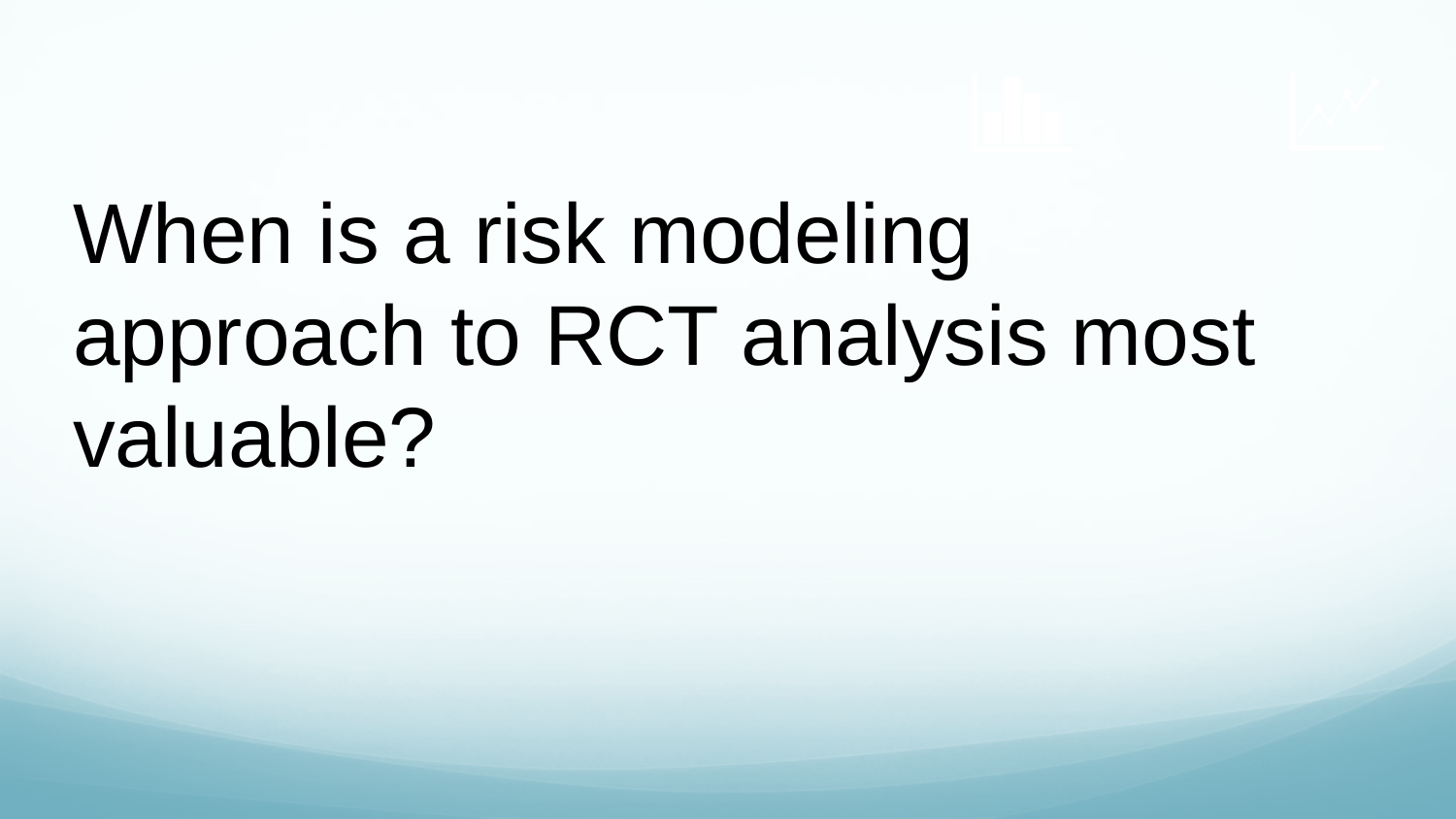

When is a risk modeling approach to RCT analysis most valuable?